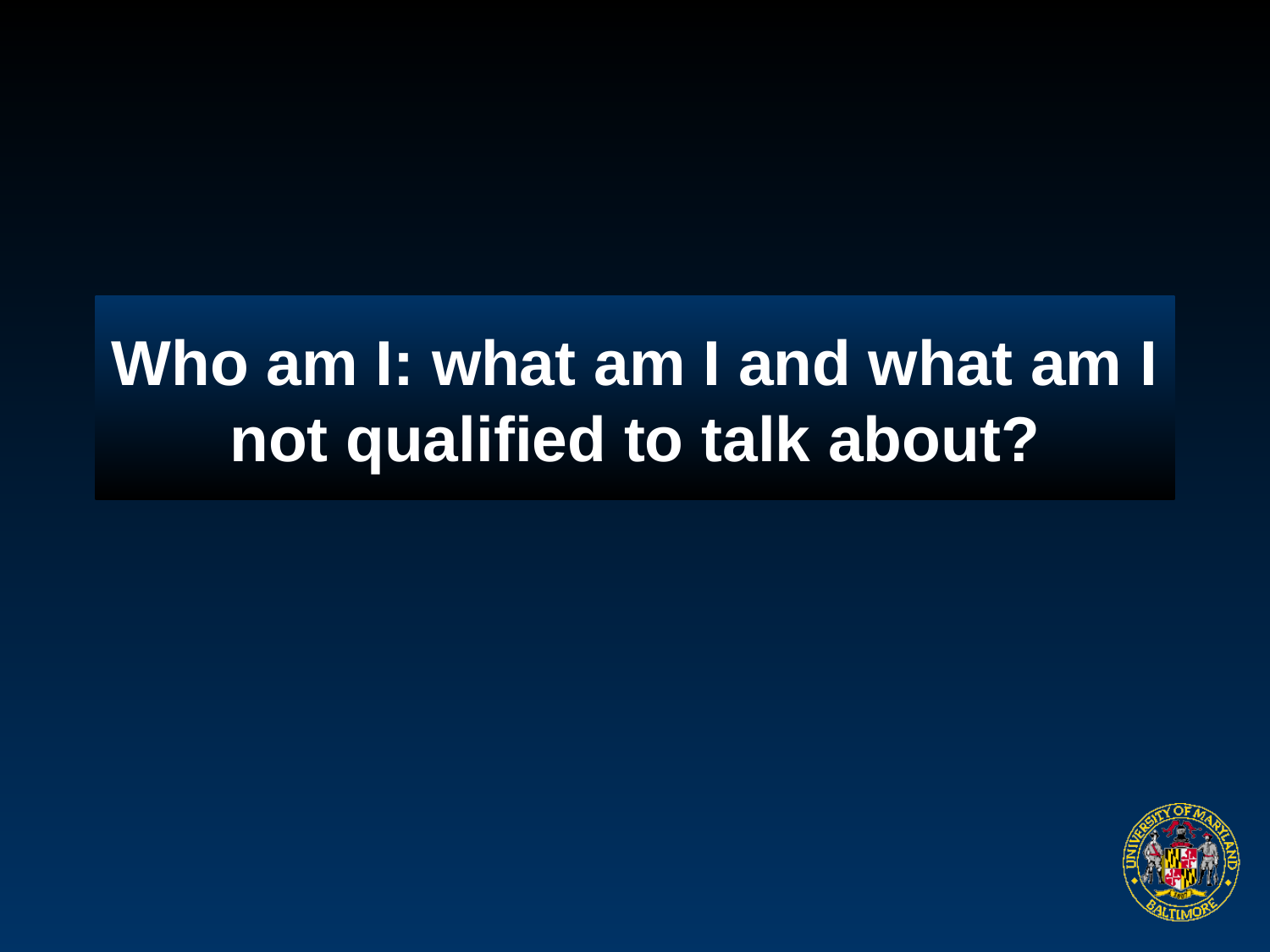

# Who am I: what am I and what am I not qualified to talk about?